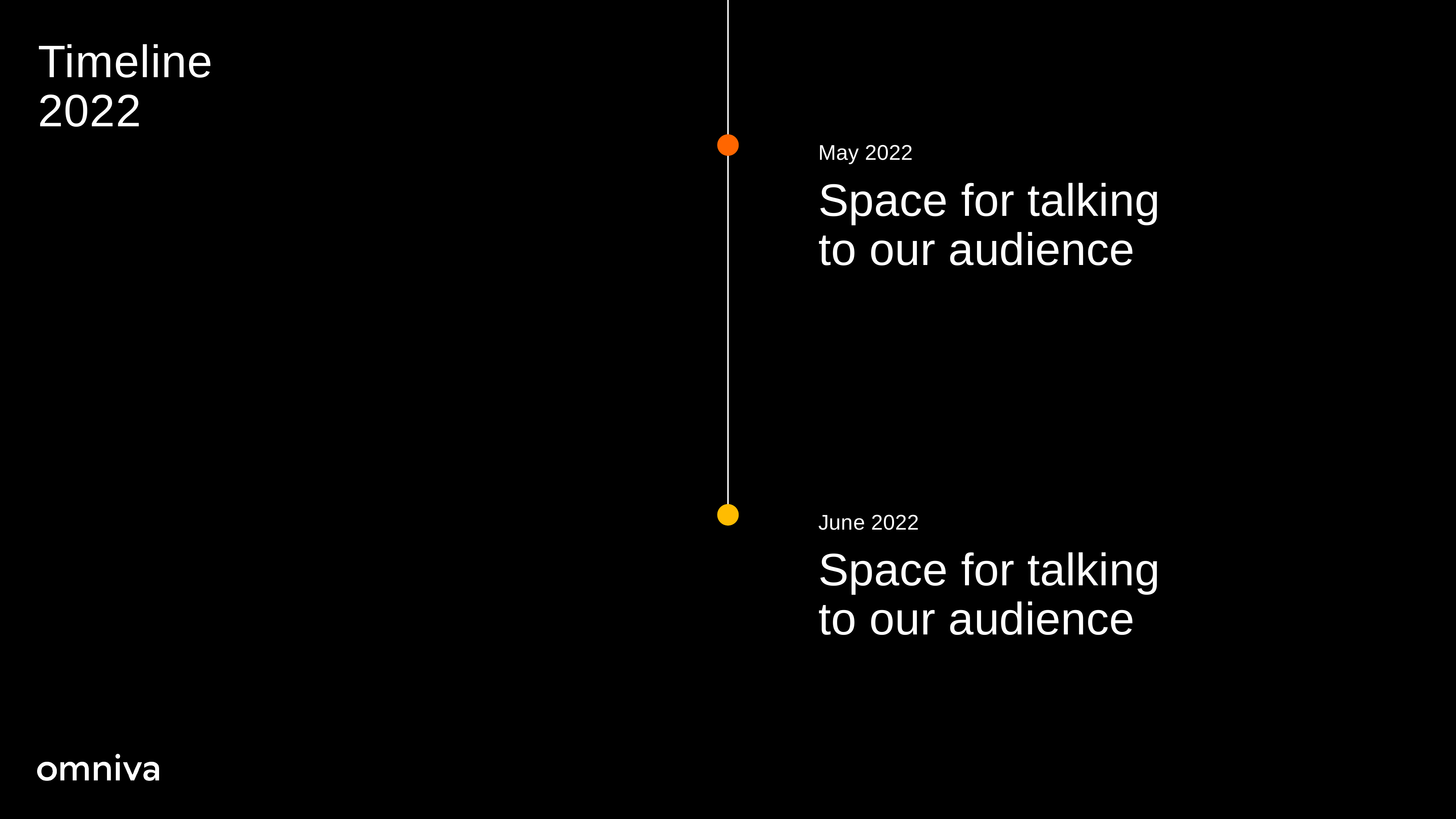

Timeline
2022

May 2022
Space for talking
to our audience

June 2022
Space for talking
to our audience